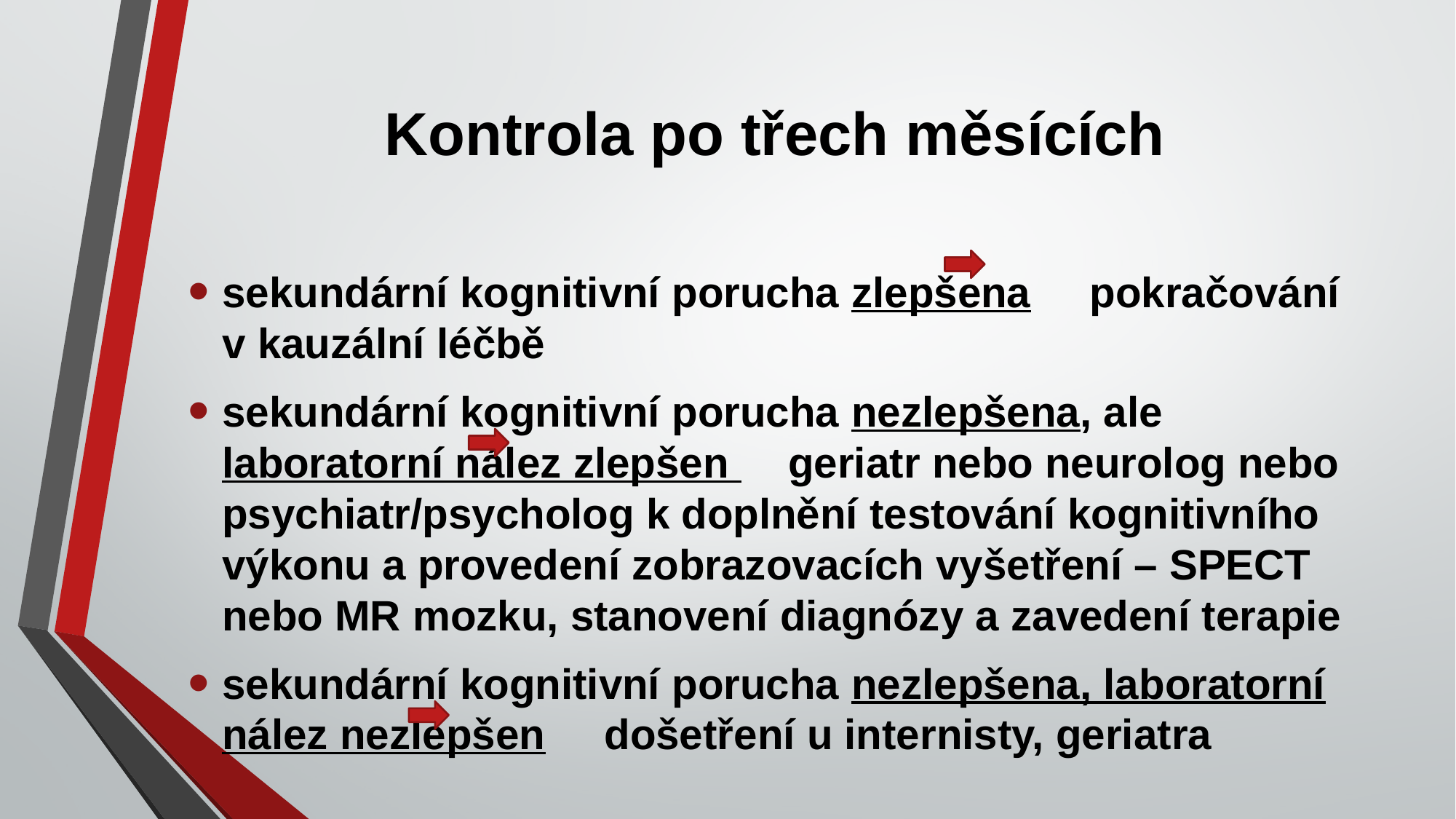

# Kontrola po třech měsících

sekundární kognitivní porucha zlepšena     pokračování v kauzální léčbě
sekundární kognitivní porucha nezlepšena, ale laboratorní nález zlepšen     geriatr nebo neurolog nebo psychiatr/psycholog k doplnění testování kognitivního výkonu a provedení zobrazovacích vyšetření – SPECT nebo MR mozku, stanovení diagnózy a zavedení terapie
sekundární kognitivní porucha nezlepšena, laboratorní nález nezlepšen     došetření u internisty, geriatra